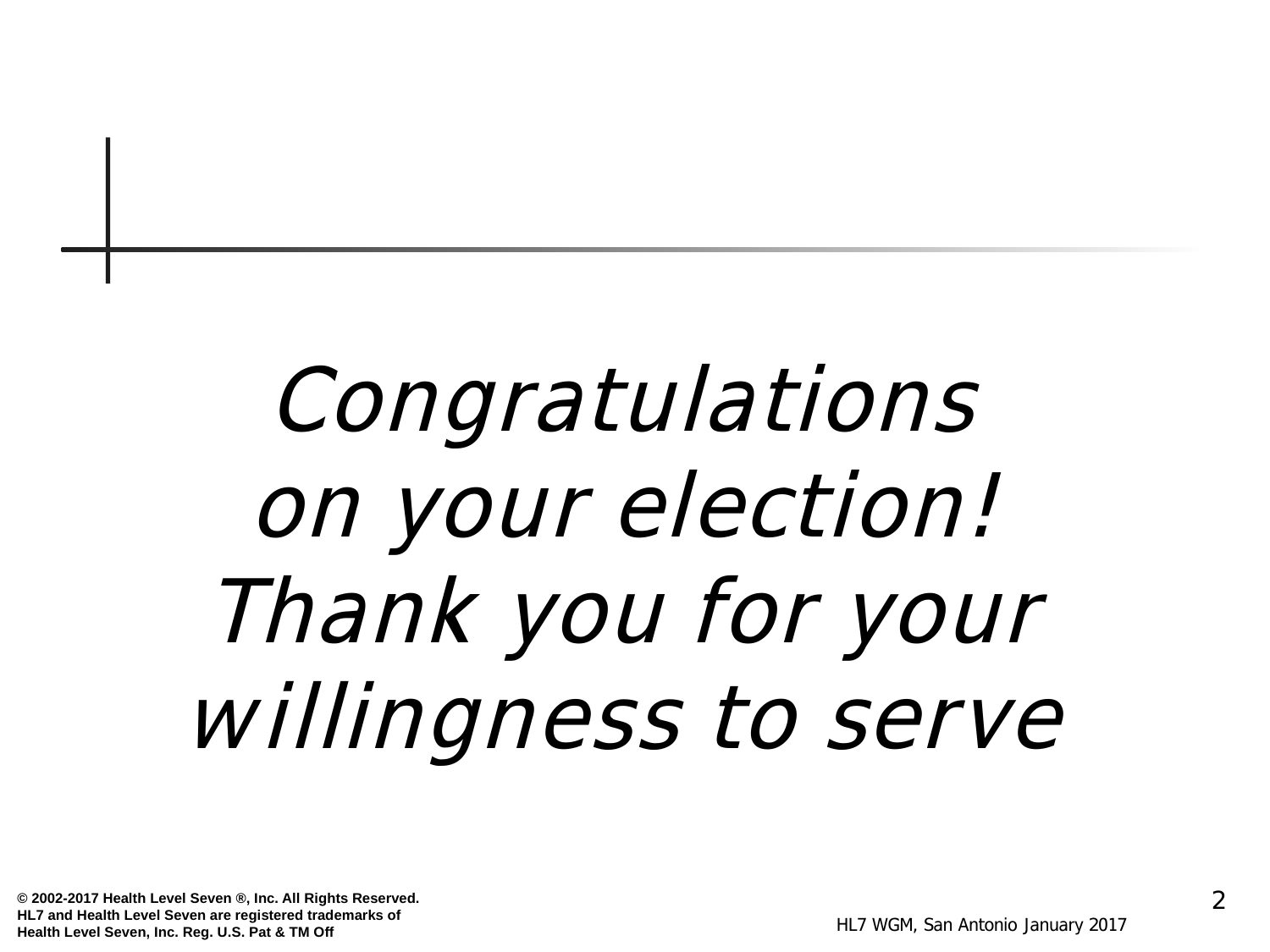

# Congratulations on your election! Thank you for your willingness to serve
2